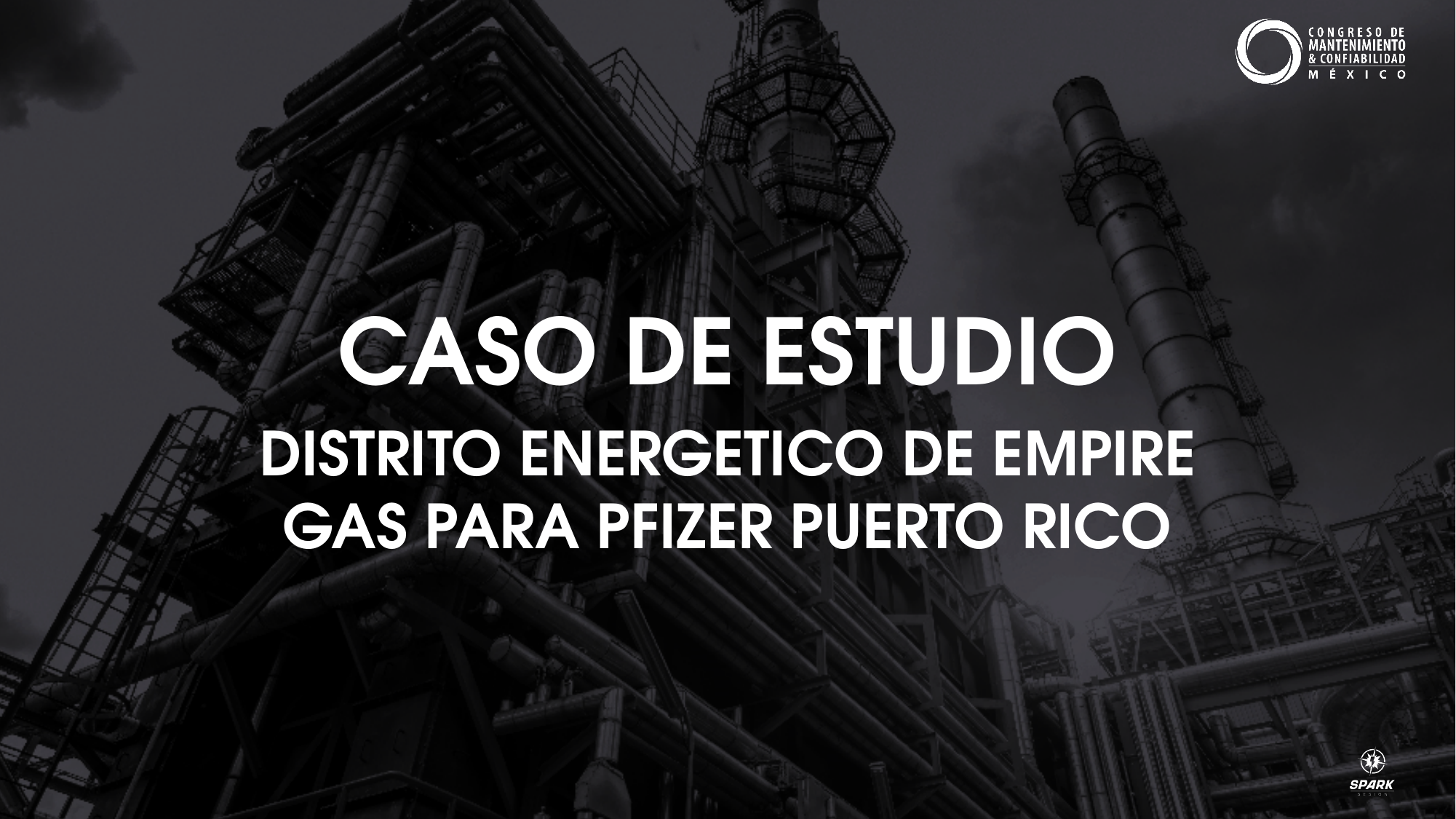

CASO DE ESTUDIO
DISTRITO ENERGETICO DE EMPIRE GAS PARA PFIZER PUERTO RICO